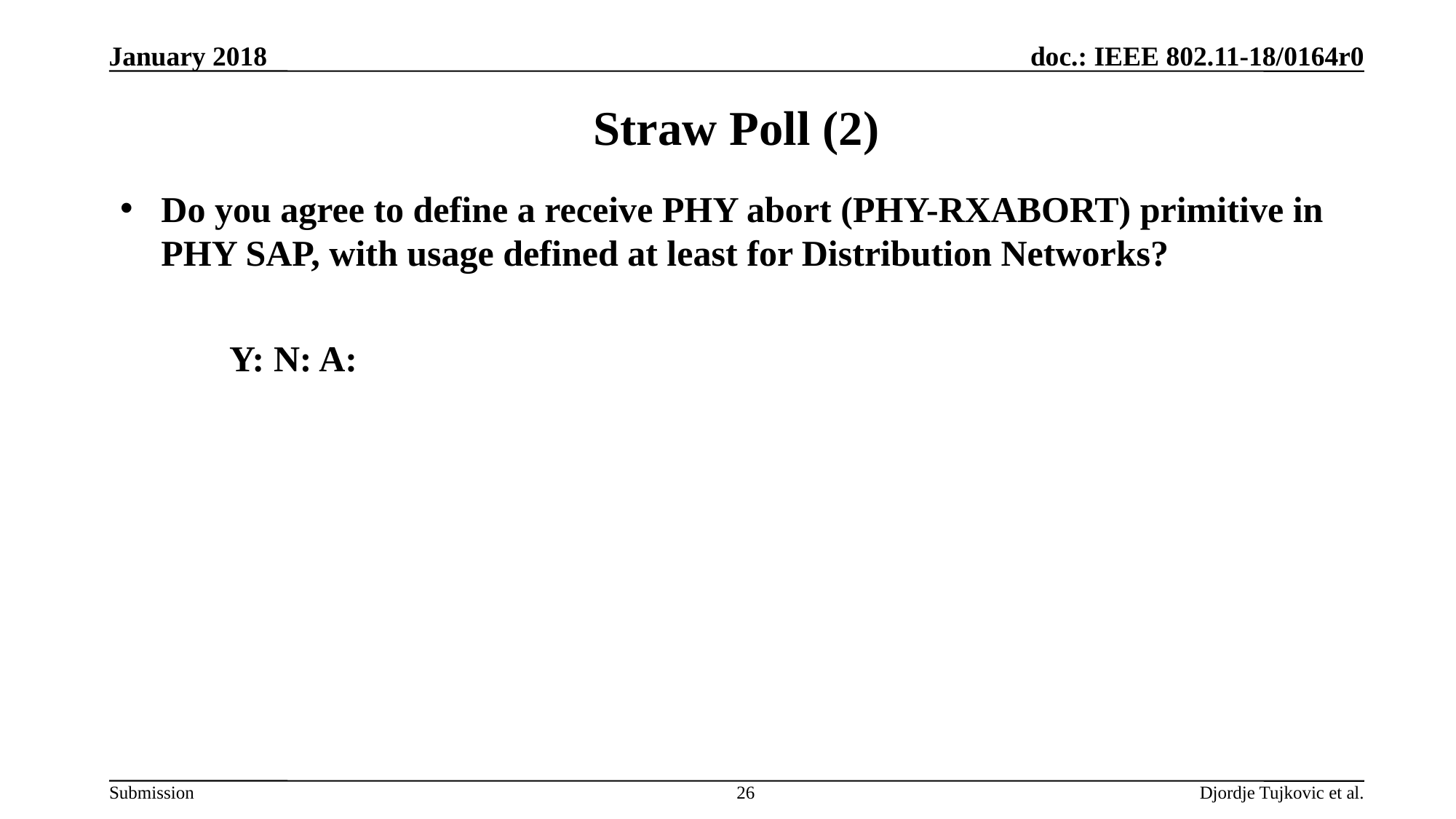

January 2018
# Straw Poll (2)
Do you agree to define a receive PHY abort (PHY-RXABORT) primitive in PHY SAP, with usage defined at least for Distribution Networks?

	Y: N: A:
26
Djordje Tujkovic et al.